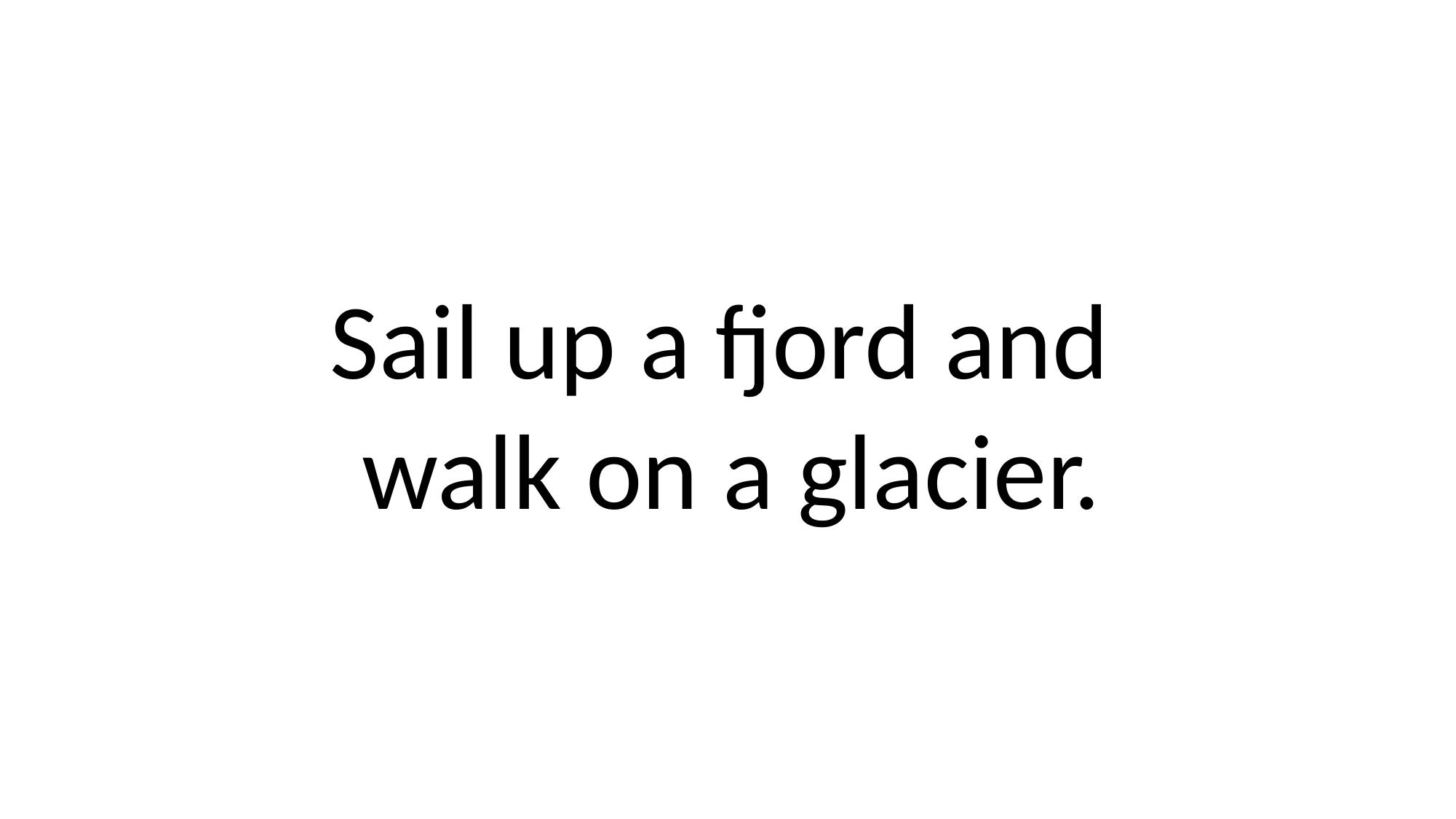

Sail up a fjord and
walk on a glacier.